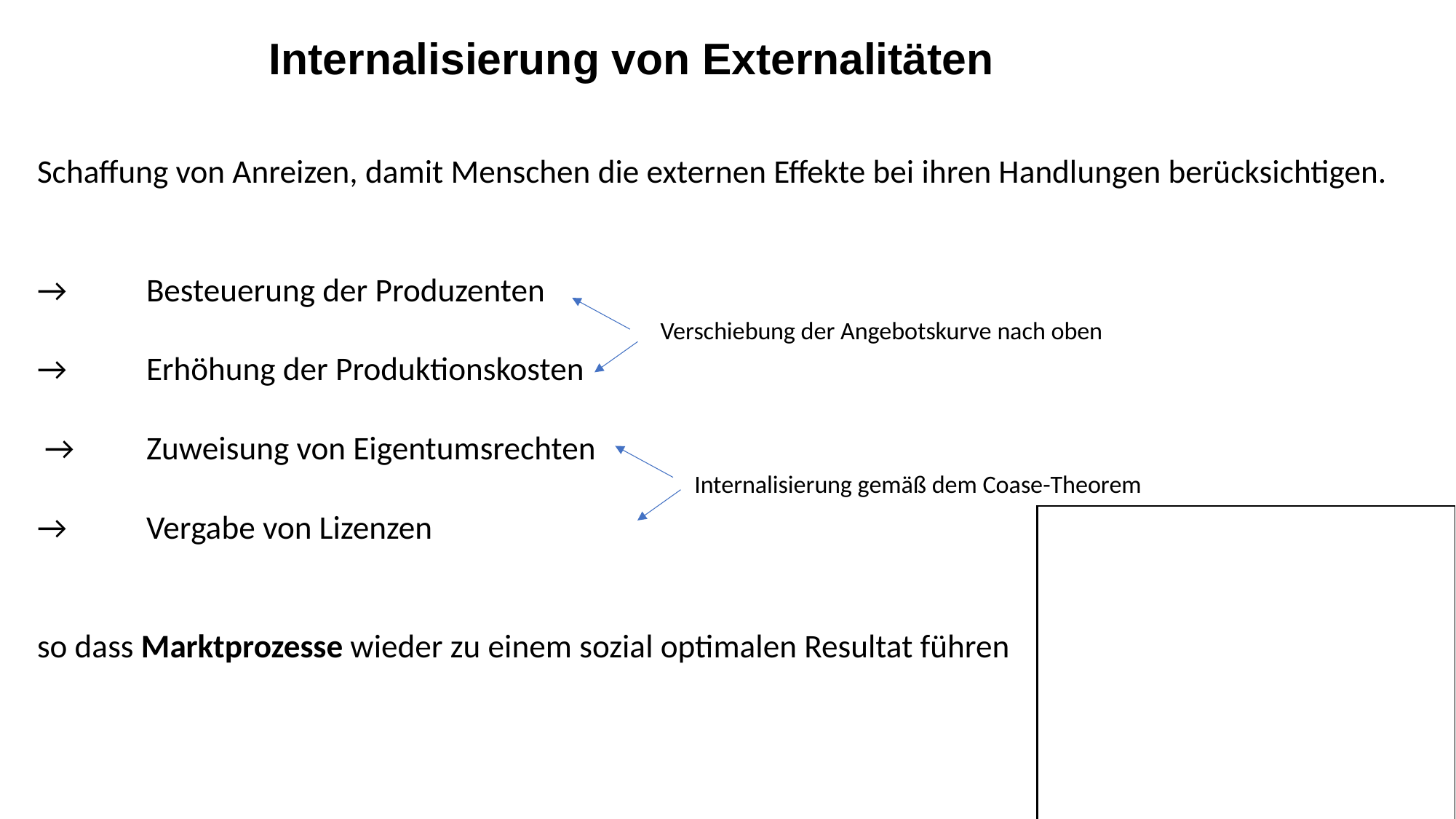

Internalisierung von Externalitäten
Schaffung von Anreizen, damit Menschen die externen Effekte bei ihren Handlungen berücksichtigen.

→	Besteuerung der Produzenten

→	Erhöhung der Produktionskosten

 →	Zuweisung von Eigentumsrechten

→	Vergabe von Lizenzen

so dass Marktprozesse wieder zu einem sozial optimalen Resultat führen
Verschiebung der Angebotskurve nach oben
Internalisierung gemäß dem Coase-Theorem